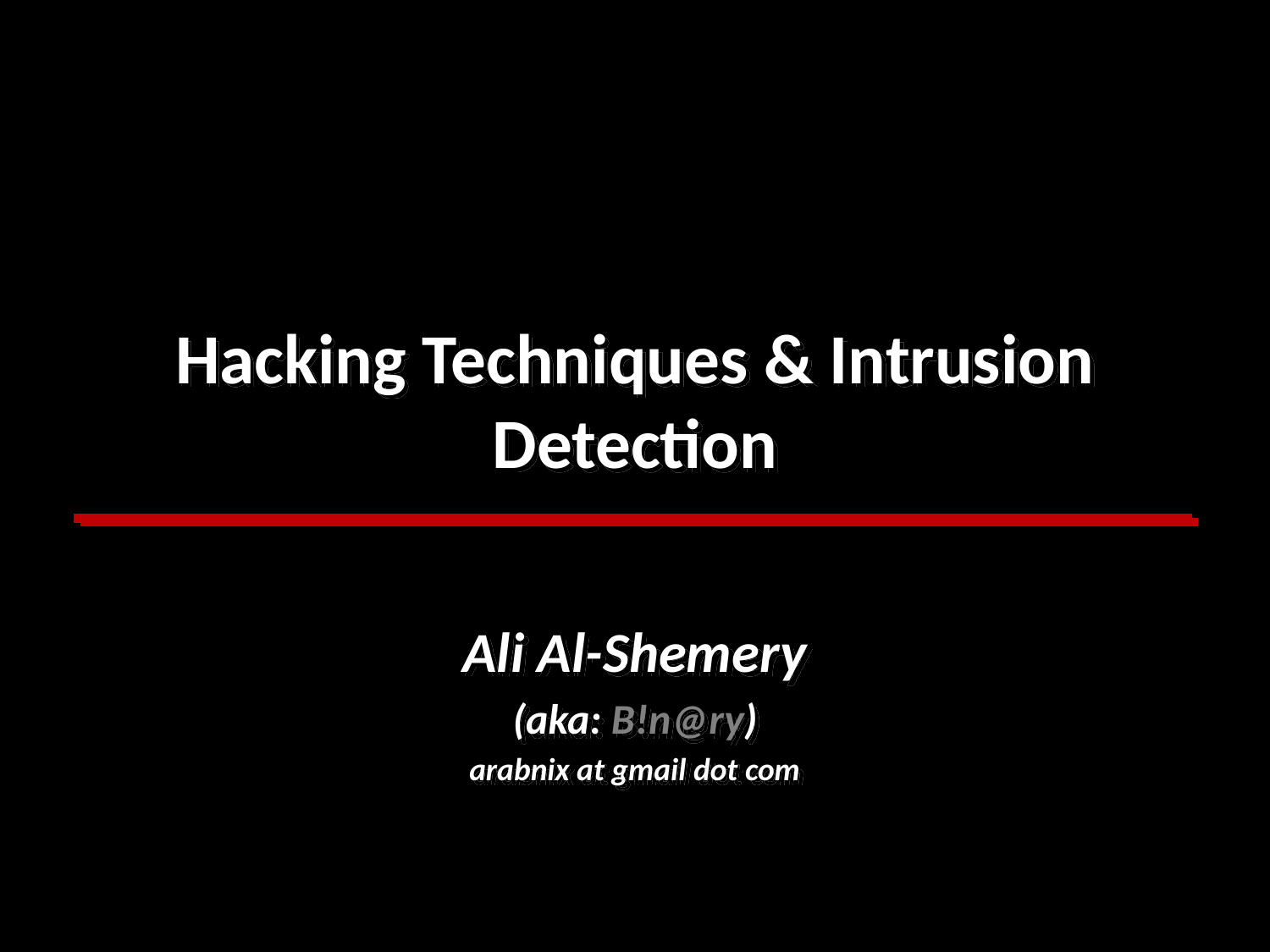

# Hacking Techniques & Intrusion Detection

Ali Al-Shemery
(aka: B!n@ry)
arabnix at gmail dot com